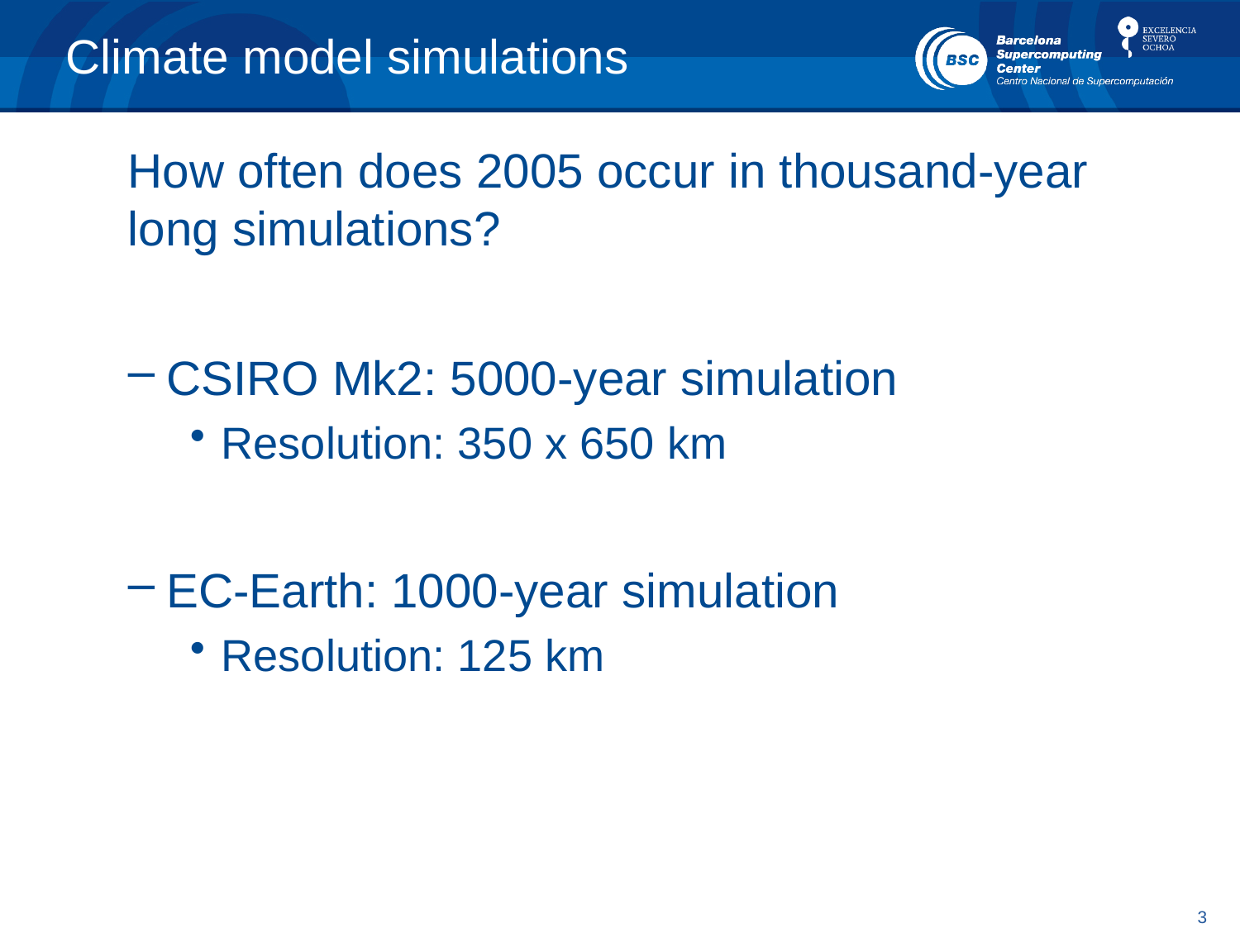

# Climate model simulations
How often does 2005 occur in thousand-year long simulations?

CSIRO Mk2: 5000-year simulation
Resolution: 350 x 650 km

EC-Earth: 1000-year simulation
Resolution: 125 km